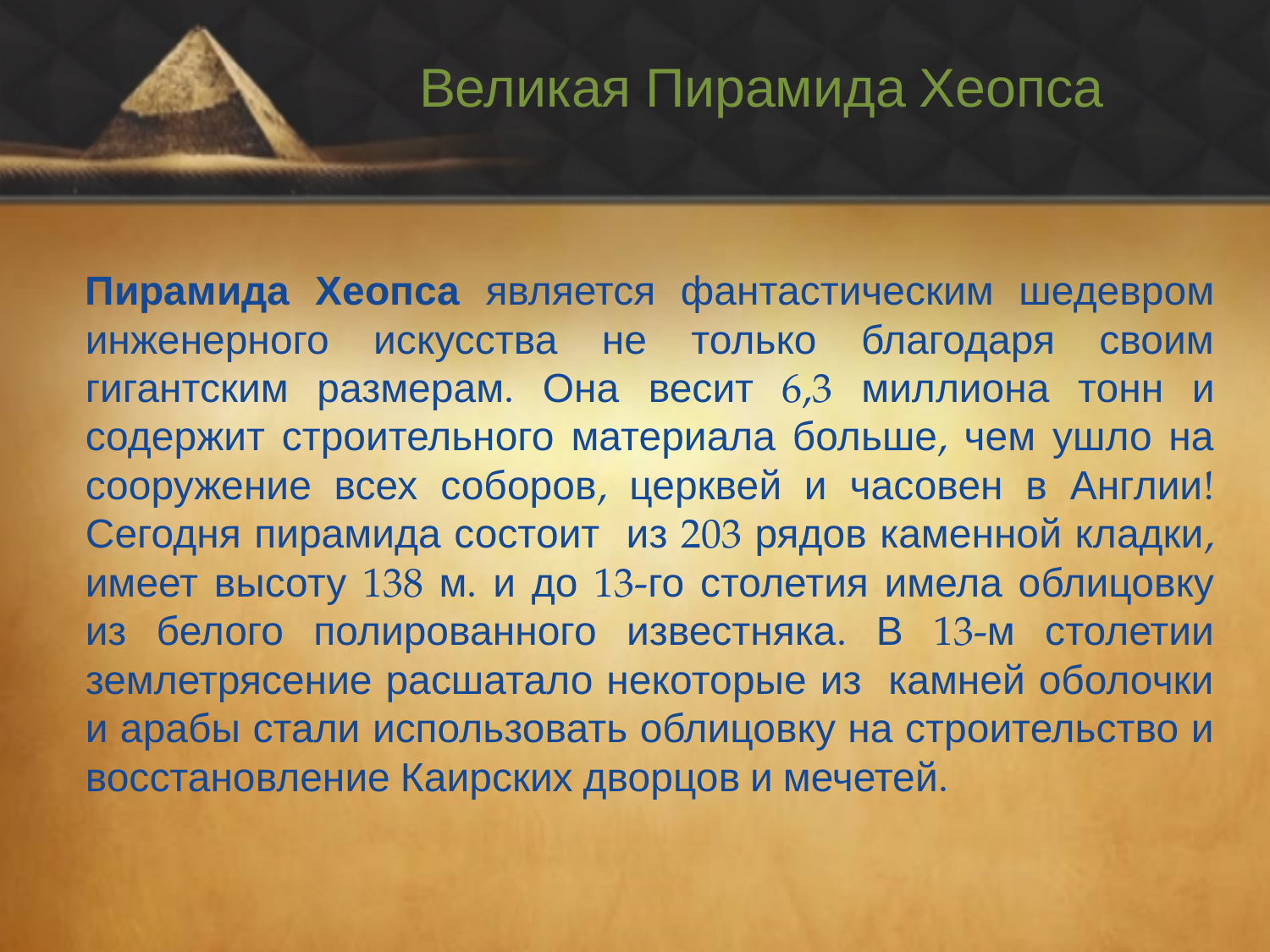

# Великая Пирамида Хеопса
	Пирамида Хеопса является фантастическим шедевром инженерного искусства не только благодаря своим гигантским размерам. Она весит 6,3 миллиона тонн и содержит строительного материала больше, чем ушло на сооружение всех соборов, церквей и часовен в Англии! Сегодня пирамида состоит  из 203 рядов каменной кладки, имеет высоту 138 м. и до 13-го столетия имела облицовку из белого полированного известняка. В 13-м столетии землетрясение расшатало некоторые из  камней оболочки и арабы стали использовать облицовку на строительство и восстановление Каирских дворцов и мечетей.